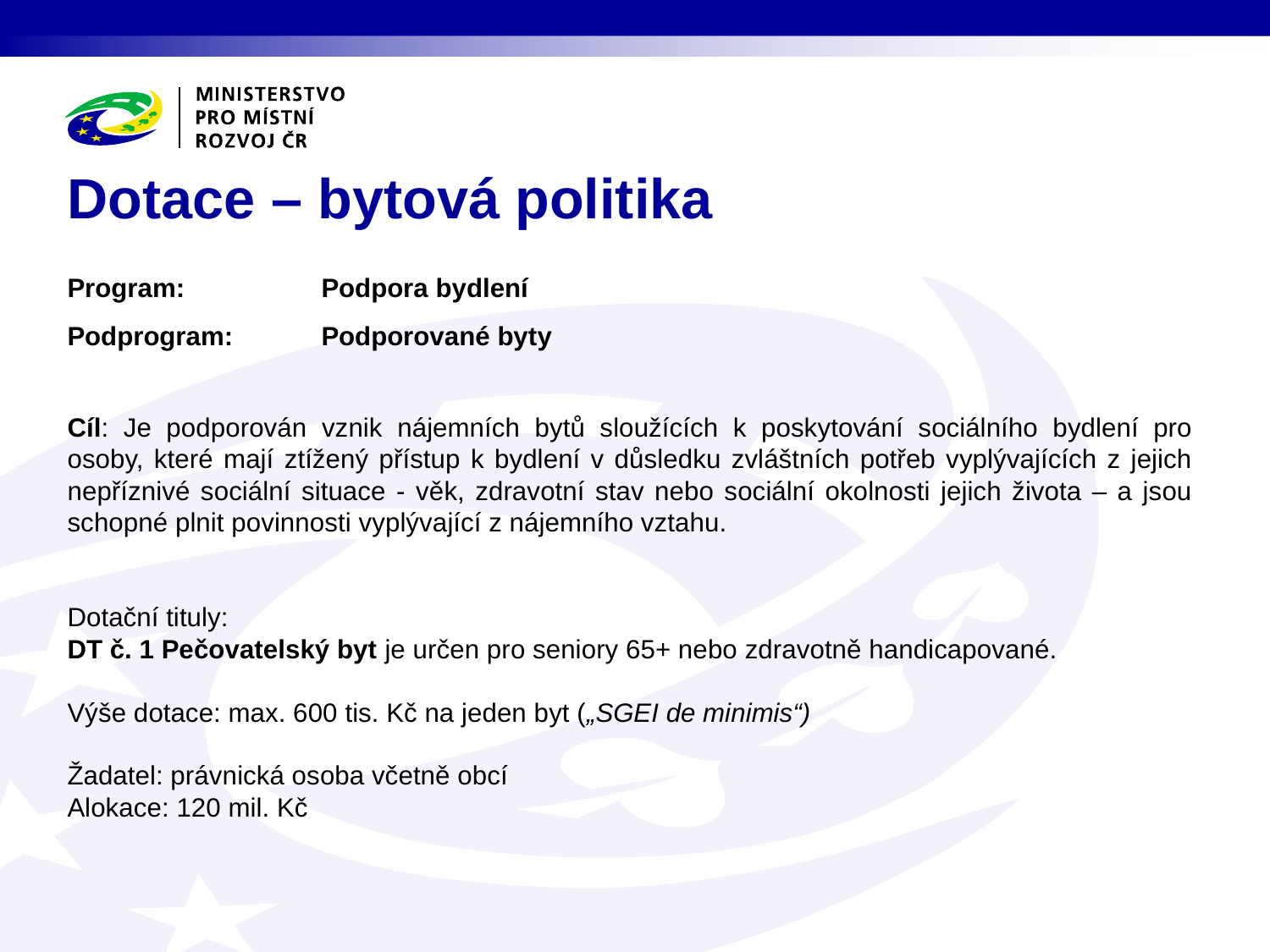

# Dotace – bytová politika

Program: 		Podpora bydlení
Podprogram: 	Podporované byty

Cíl: Je podporován vznik nájemních bytů sloužících k poskytování sociálního bydlení pro osoby, které mají ztížený přístup k bydlení v důsledku zvláštních potřeb vyplývajících z jejich nepříznivé sociální situace - věk, zdravotní stav nebo sociální okolnosti jejich života – a jsou schopné plnit povinnosti vyplývající z nájemního vztahu.

Dotační tituly:
DT č. 1 Pečovatelský byt je určen pro seniory 65+ nebo zdravotně handicapované.

Výše dotace: max. 600 tis. Kč na jeden byt („SGEI de minimis“)

Žadatel: právnická osoba včetně obcí
Alokace: 120 mil. Kč